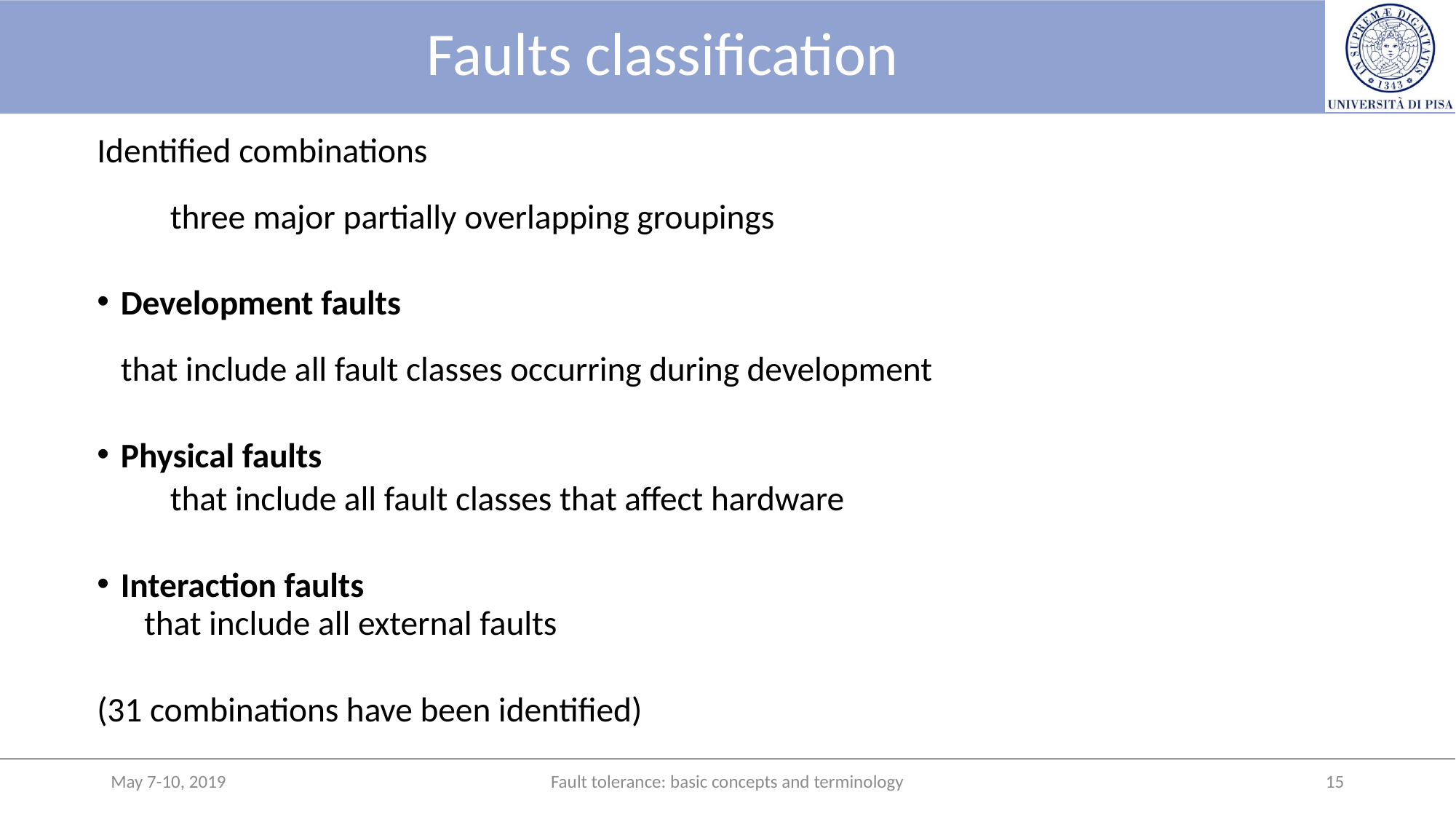

# Faults classification
Identified combinations
	three major partially overlapping groupings

Development faults
	that include all fault classes occurring during development

Physical faults
	that include all fault classes that affect hardware

Interaction faults
that include all external faults

(31 combinations have been identified)

May 7-10, 2019
Fault tolerance: basic concepts and terminology
15